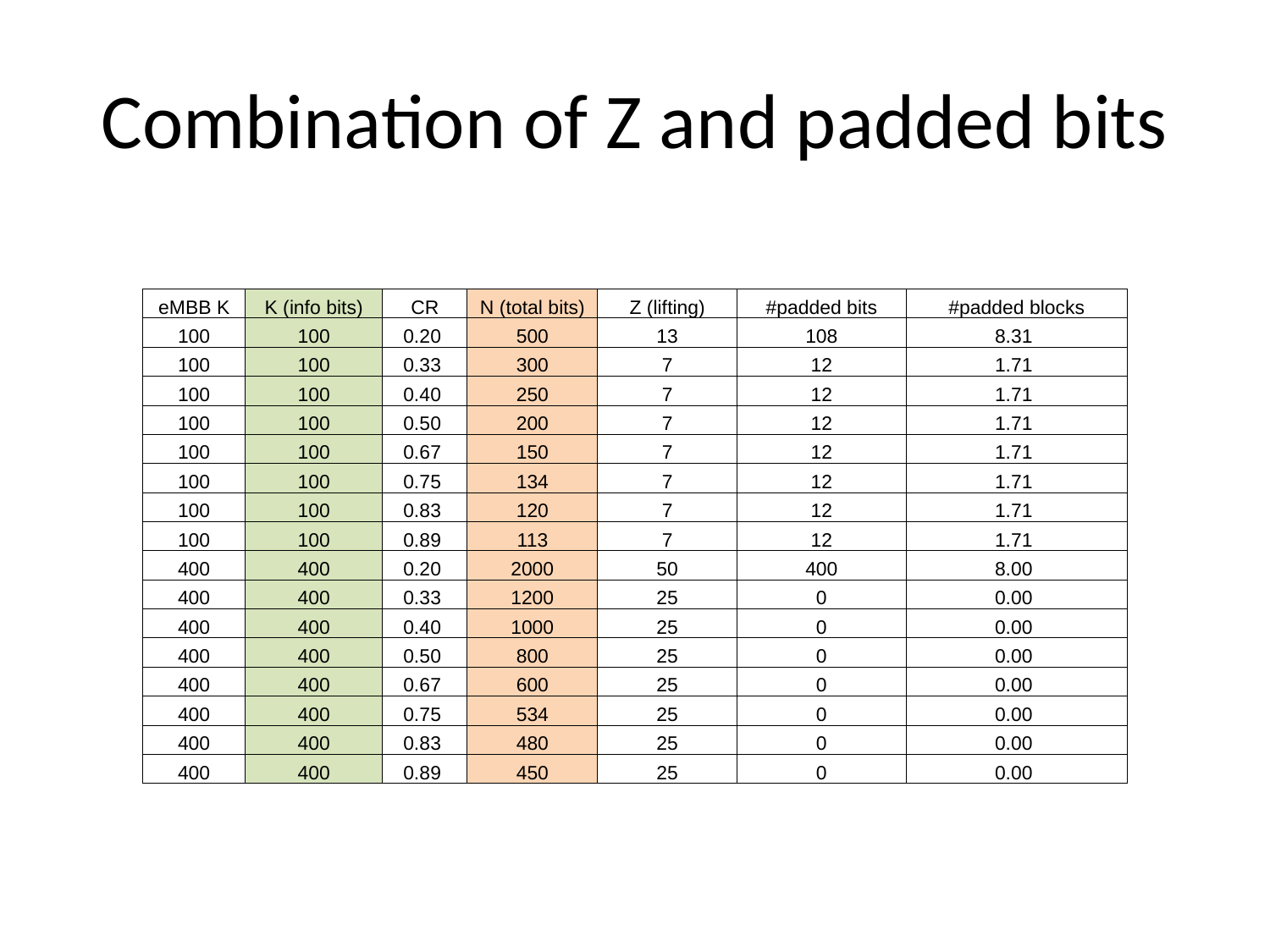

# Combination of Z and padded bits
| eMBB K | K (info bits) | CR | N (total bits) | Z (lifting) | #padded bits | #padded blocks |
| --- | --- | --- | --- | --- | --- | --- |
| 100 | 100 | 0.20 | 500 | 13 | 108 | 8.31 |
| 100 | 100 | 0.33 | 300 | 7 | 12 | 1.71 |
| 100 | 100 | 0.40 | 250 | 7 | 12 | 1.71 |
| 100 | 100 | 0.50 | 200 | 7 | 12 | 1.71 |
| 100 | 100 | 0.67 | 150 | 7 | 12 | 1.71 |
| 100 | 100 | 0.75 | 134 | 7 | 12 | 1.71 |
| 100 | 100 | 0.83 | 120 | 7 | 12 | 1.71 |
| 100 | 100 | 0.89 | 113 | 7 | 12 | 1.71 |
| 400 | 400 | 0.20 | 2000 | 50 | 400 | 8.00 |
| 400 | 400 | 0.33 | 1200 | 25 | 0 | 0.00 |
| 400 | 400 | 0.40 | 1000 | 25 | 0 | 0.00 |
| 400 | 400 | 0.50 | 800 | 25 | 0 | 0.00 |
| 400 | 400 | 0.67 | 600 | 25 | 0 | 0.00 |
| 400 | 400 | 0.75 | 534 | 25 | 0 | 0.00 |
| 400 | 400 | 0.83 | 480 | 25 | 0 | 0.00 |
| 400 | 400 | 0.89 | 450 | 25 | 0 | 0.00 |